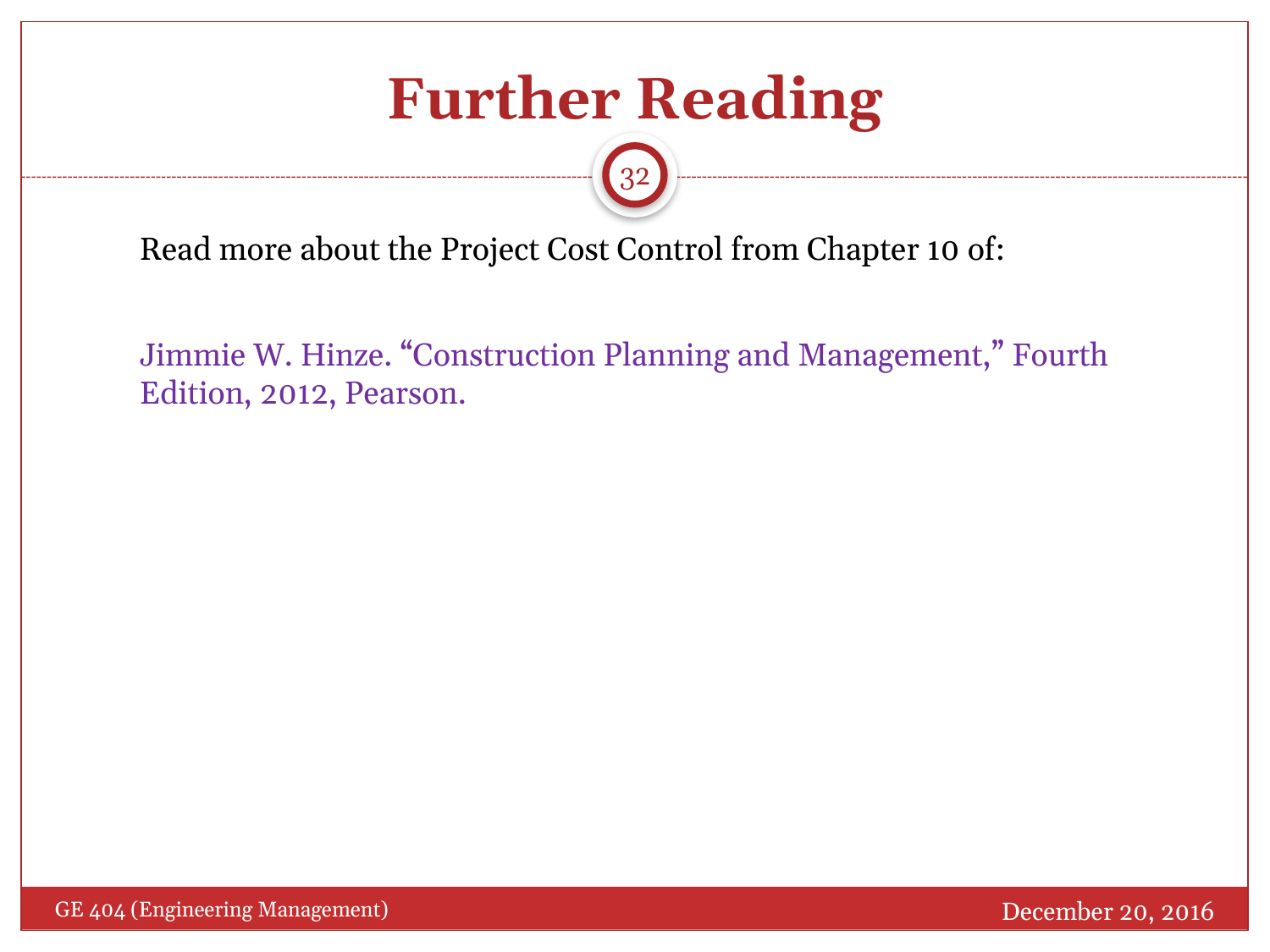

# Further Reading
32
Read more about the Project Cost Control from Chapter 10 of:
Jimmie W. Hinze. “Construction Planning and Management,” Fourth Edition, 2012, Pearson.

December 20, 2016
GE 404 (Engineering Management)